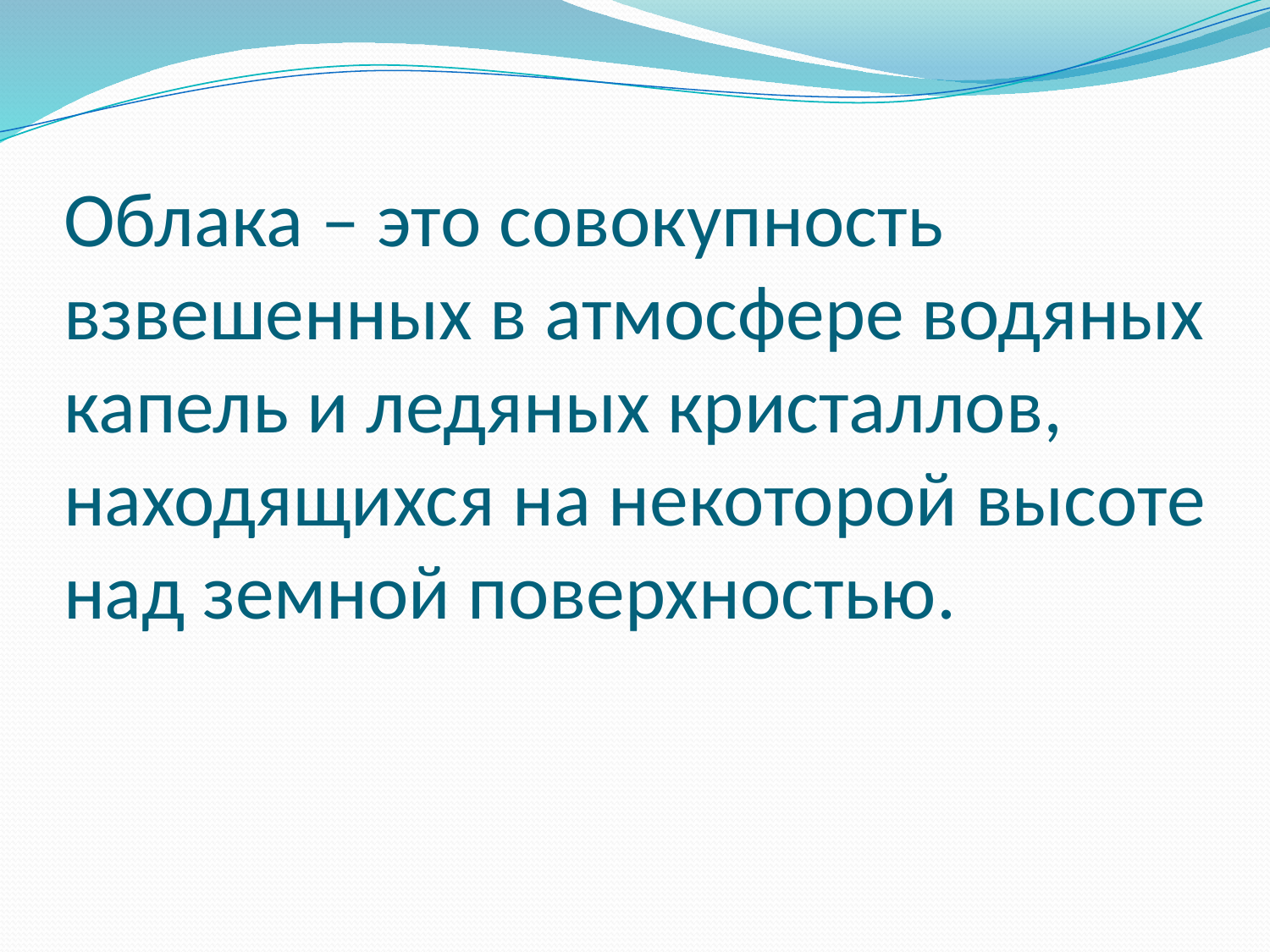

# Облака – это совокупность взвешенных в атмосфере водяных капель и ледяных кристаллов, находящихся на некоторой высоте над земной поверхностью.